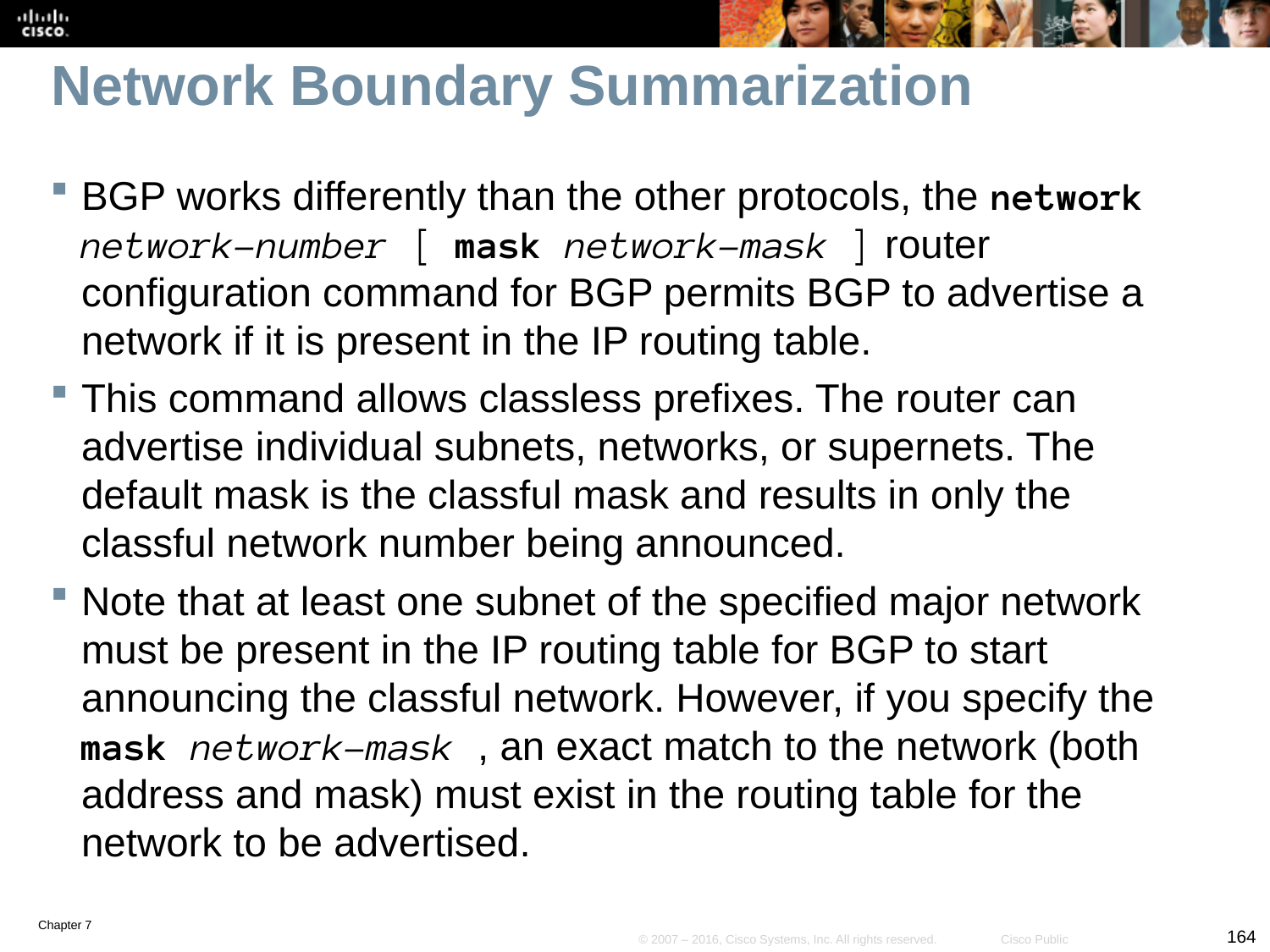

# Network Boundary Summarization
BGP works differently than the other protocols, the network network-number [ mask network-mask ] router configuration command for BGP permits BGP to advertise a network if it is present in the IP routing table.
This command allows classless prefixes. The router can advertise individual subnets, networks, or supernets. The default mask is the classful mask and results in only the classful network number being announced.
Note that at least one subnet of the specified major network must be present in the IP routing table for BGP to start announcing the classful network. However, if you specify the mask network-mask , an exact match to the network (both address and mask) must exist in the routing table for the network to be advertised.